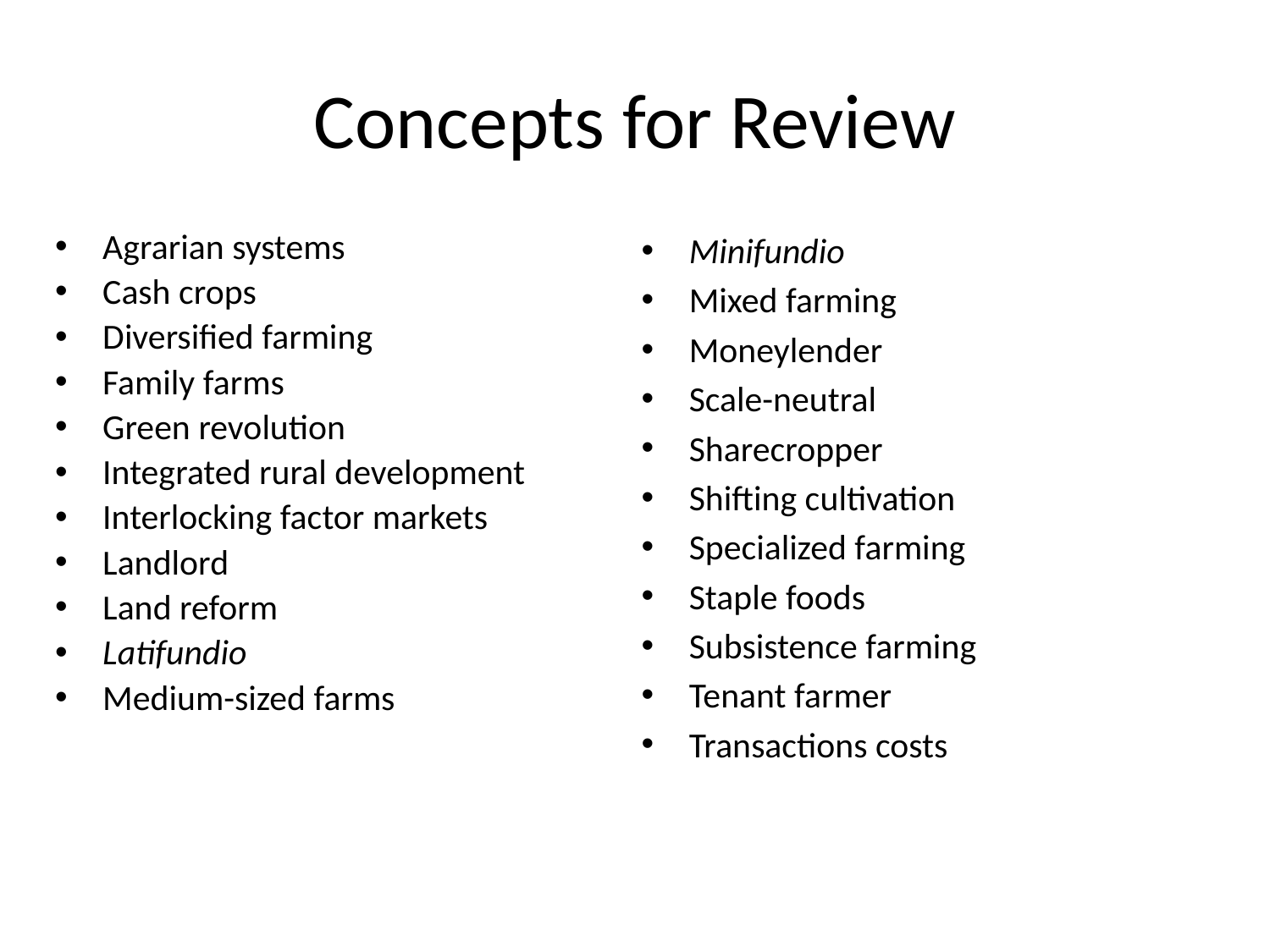

Concepts for Review
Agrarian systems
Cash crops
Diversified farming
Family farms
Green revolution
Integrated rural development
Interlocking factor markets
Landlord
Land reform
Latifundio
Medium-sized farms

Minifundio
Mixed farming
Moneylender
Scale-neutral
Sharecropper
Shifting cultivation
Specialized farming
Staple foods
Subsistence farming
Tenant farmer
Transactions costs